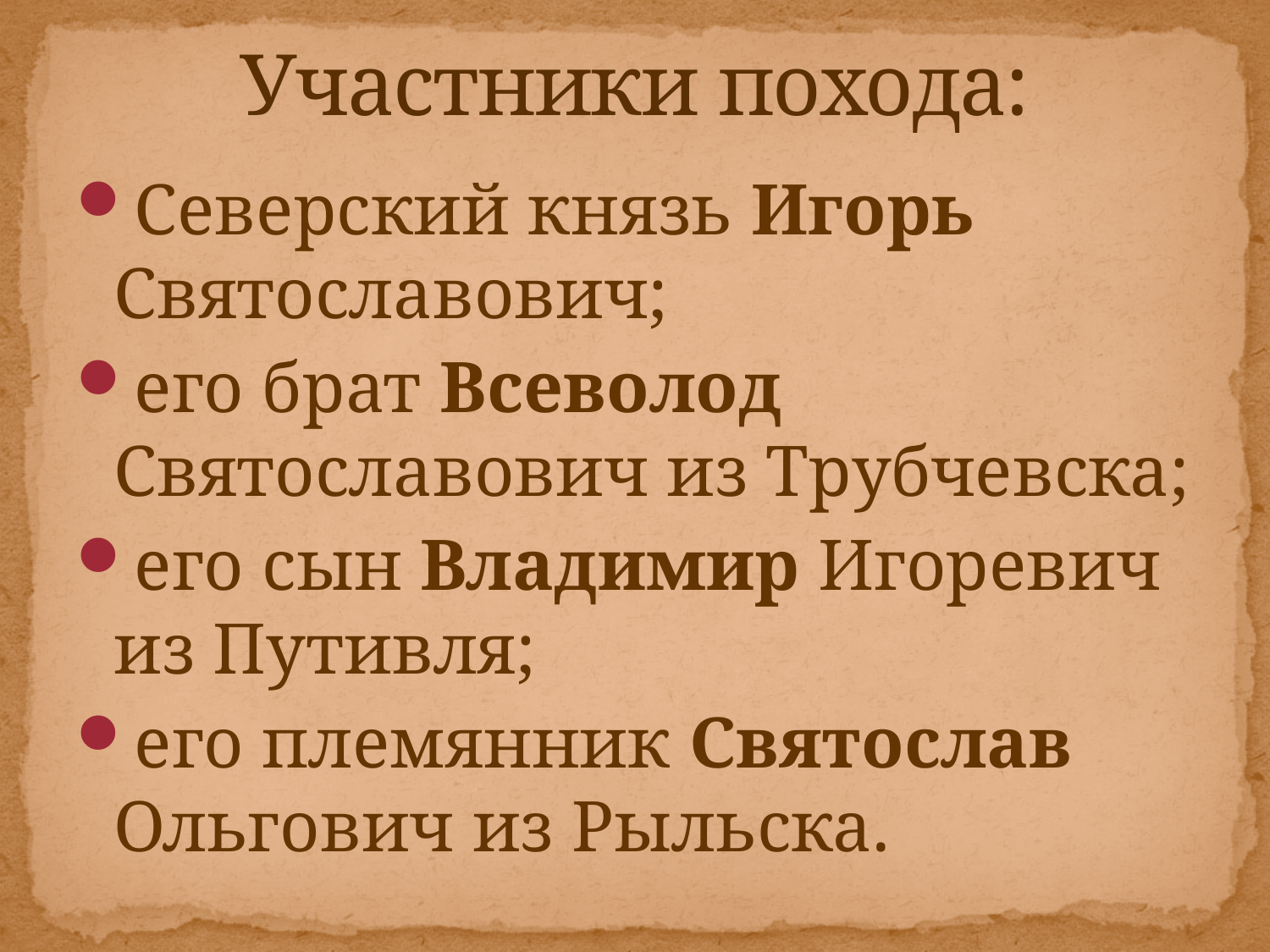

# Участники похода:
Северский князь Игорь Святославович;
его брат Всеволод Святославович из Трубчевска;
его сын Владимир Игоревич из Путивля;
его племянник Святослав Ольгович из Рыльска.